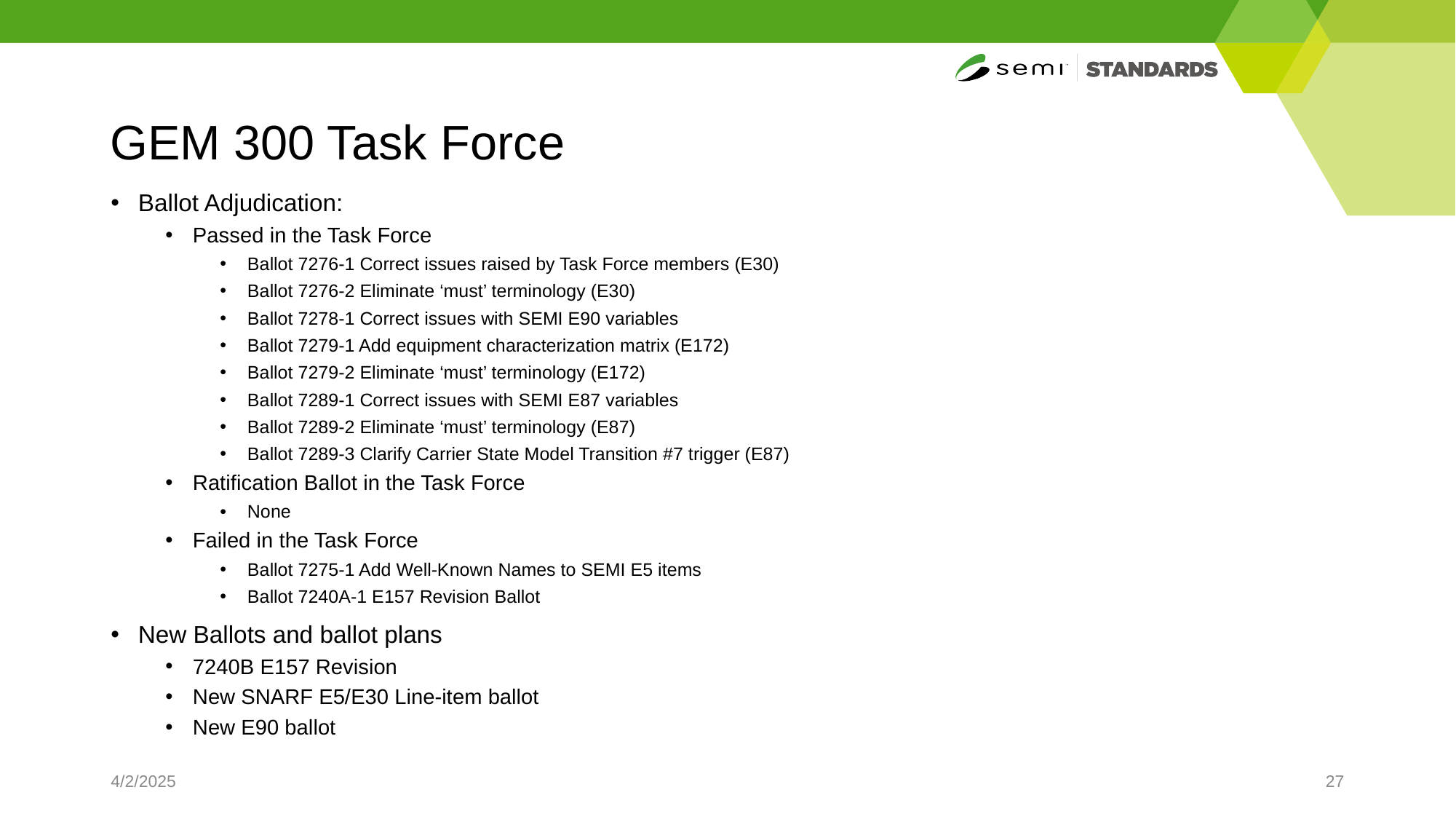

# GEM 300 Task Force
Ballot Adjudication:
Passed in the Task Force
Ballot 7276-1 Correct issues raised by Task Force members (E30)
Ballot 7276-2 Eliminate ‘must’ terminology (E30)
Ballot 7278-1 Correct issues with SEMI E90 variables
Ballot 7279-1 Add equipment characterization matrix (E172)
Ballot 7279-2 Eliminate ‘must’ terminology (E172)
Ballot 7289-1 Correct issues with SEMI E87 variables
Ballot 7289-2 Eliminate ‘must’ terminology (E87)
Ballot 7289-3 Clarify Carrier State Model Transition #7 trigger (E87)
Ratification Ballot in the Task Force
None
Failed in the Task Force
Ballot 7275-1 Add Well-Known Names to SEMI E5 items
Ballot 7240A-1 E157 Revision Ballot
New Ballots and ballot plans
7240B E157 Revision
New SNARF E5/E30 Line-item ballot
New E90 ballot

4/2/2025

27